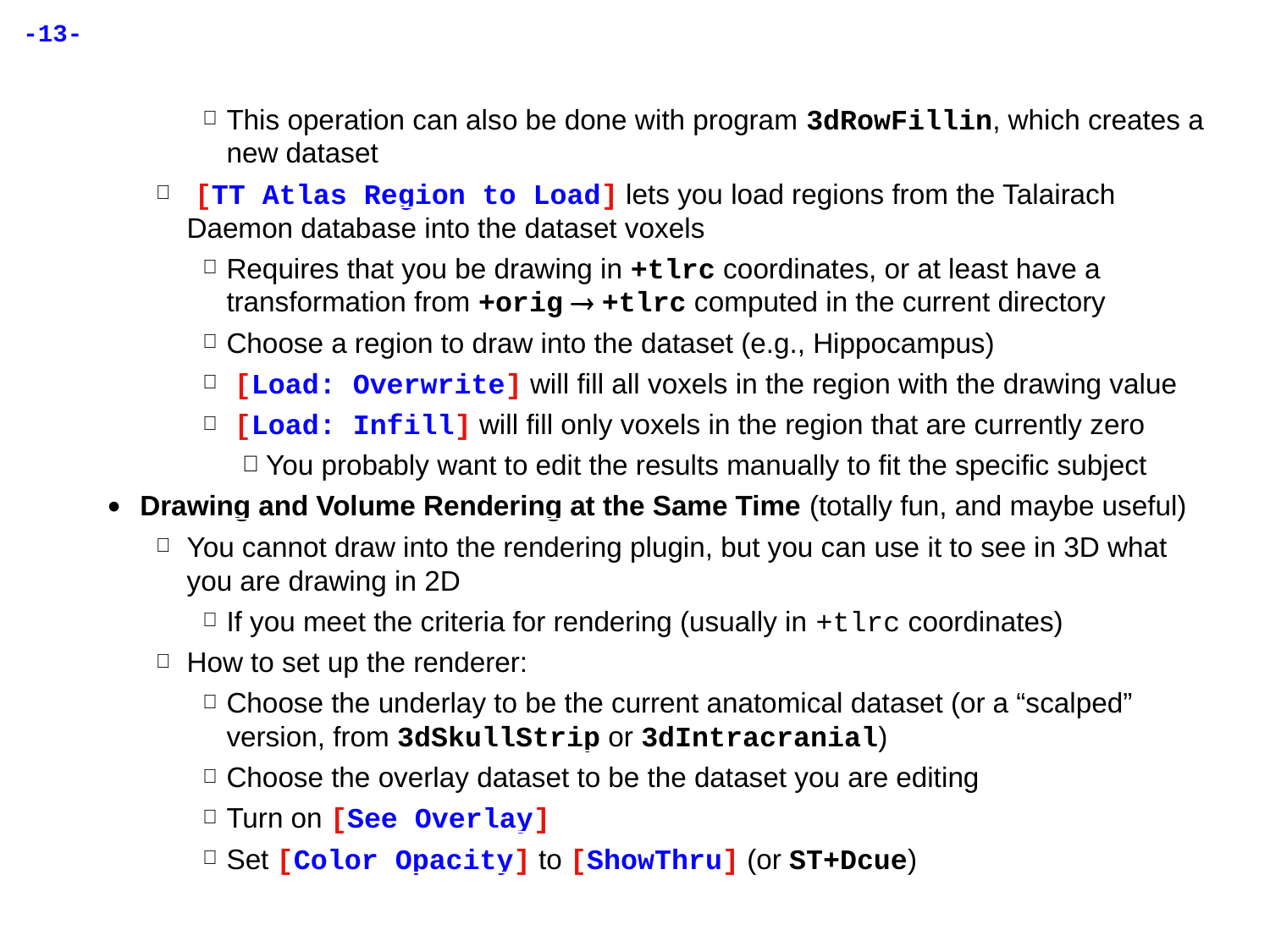

This operation can also be done with program 3dRowFillin, which creates a new dataset
 [TT Atlas Region to Load] lets you load regions from the Talairach Daemon database into the dataset voxels
Requires that you be drawing in +tlrc coordinates, or at least have a transformation from +orig → +tlrc computed in the current directory
Choose a region to draw into the dataset (e.g., Hippocampus)
 [Load: Overwrite] will fill all voxels in the region with the drawing value
 [Load: Infill] will fill only voxels in the region that are currently zero
You probably want to edit the results manually to fit the specific subject
Drawing and Volume Rendering at the Same Time (totally fun, and maybe useful)
You cannot draw into the rendering plugin, but you can use it to see in 3D what you are drawing in 2D
If you meet the criteria for rendering (usually in +tlrc coordinates)
How to set up the renderer:
Choose the underlay to be the current anatomical dataset (or a “scalped” version, from 3dSkullStrip or 3dIntracranial)
Choose the overlay dataset to be the dataset you are editing
Turn on [See Overlay]
Set [Color Opacity] to [ShowThru] (or ST+Dcue)